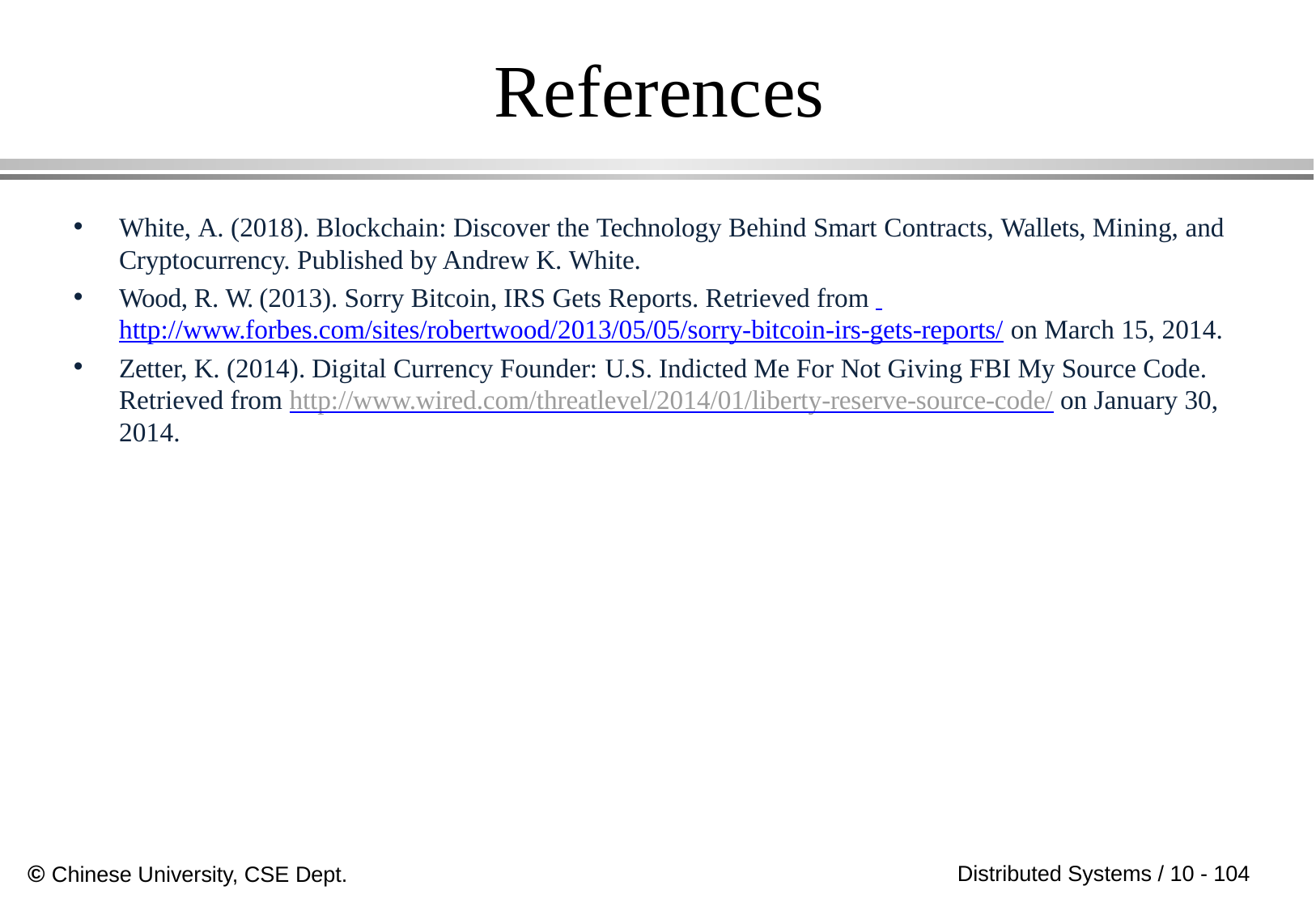

# References
White, A. (2018). Blockchain: Discover the Technology Behind Smart Contracts, Wallets, Mining, and  Cryptocurrency. Published by Andrew K. White.
Wood, R. W. (2013). Sorry Bitcoin, IRS Gets Reports. Retrieved from  http://www.forbes.com/sites/robertwood/2013/05/05/sorry-bitcoin-irs-gets-reports/ on March 15, 2014.
Zetter, K. (2014). Digital Currency Founder: U.S. Indicted Me For Not Giving FBI My Source Code.  Retrieved from http://www.wired.com/threatlevel/2014/01/liberty-reserve-source-code/ on January 30,  2014.